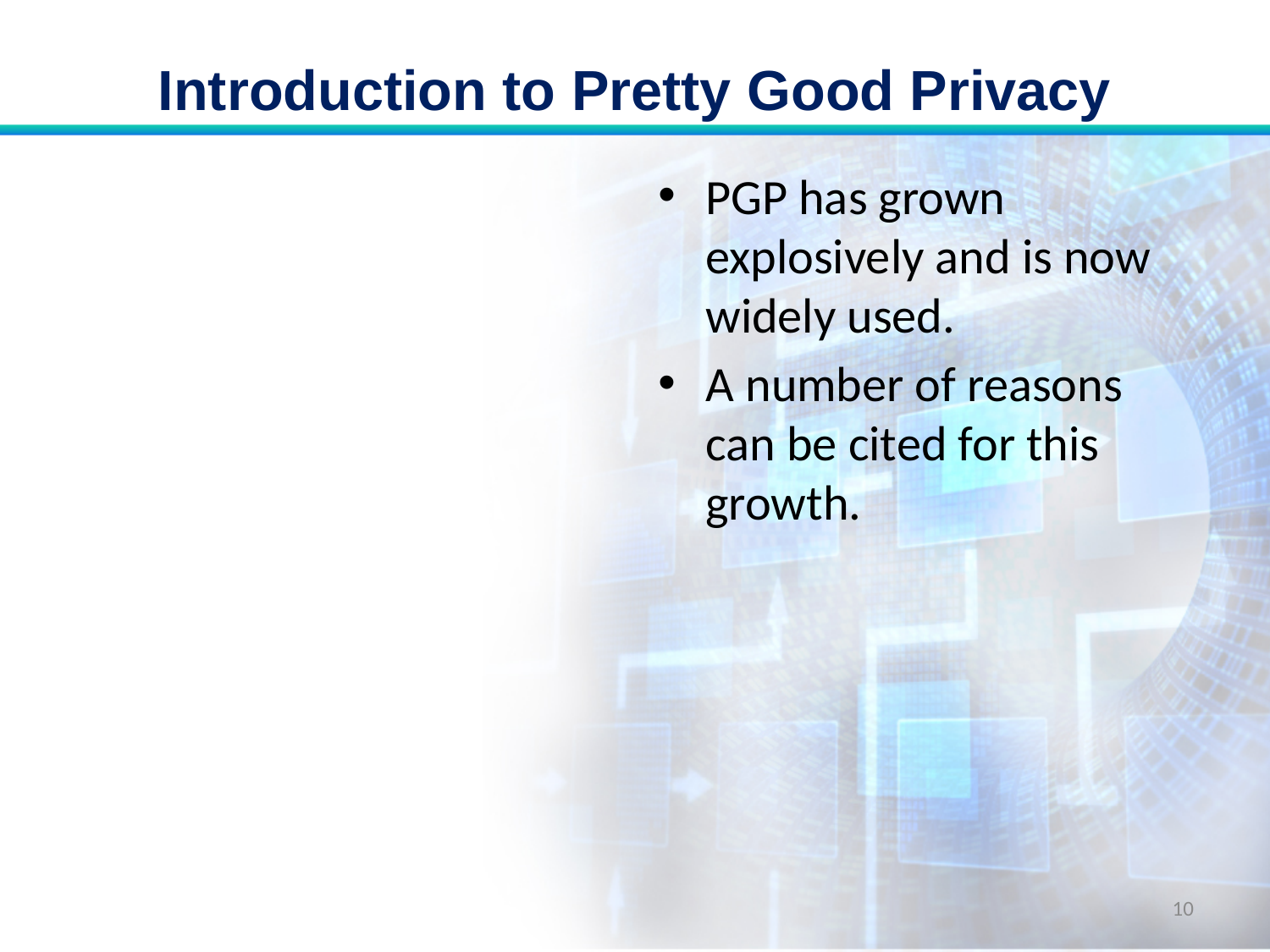

# Introduction to Pretty Good Privacy
PGP has grown explosively and is now widely used.
A number of reasons can be cited for this growth.
10